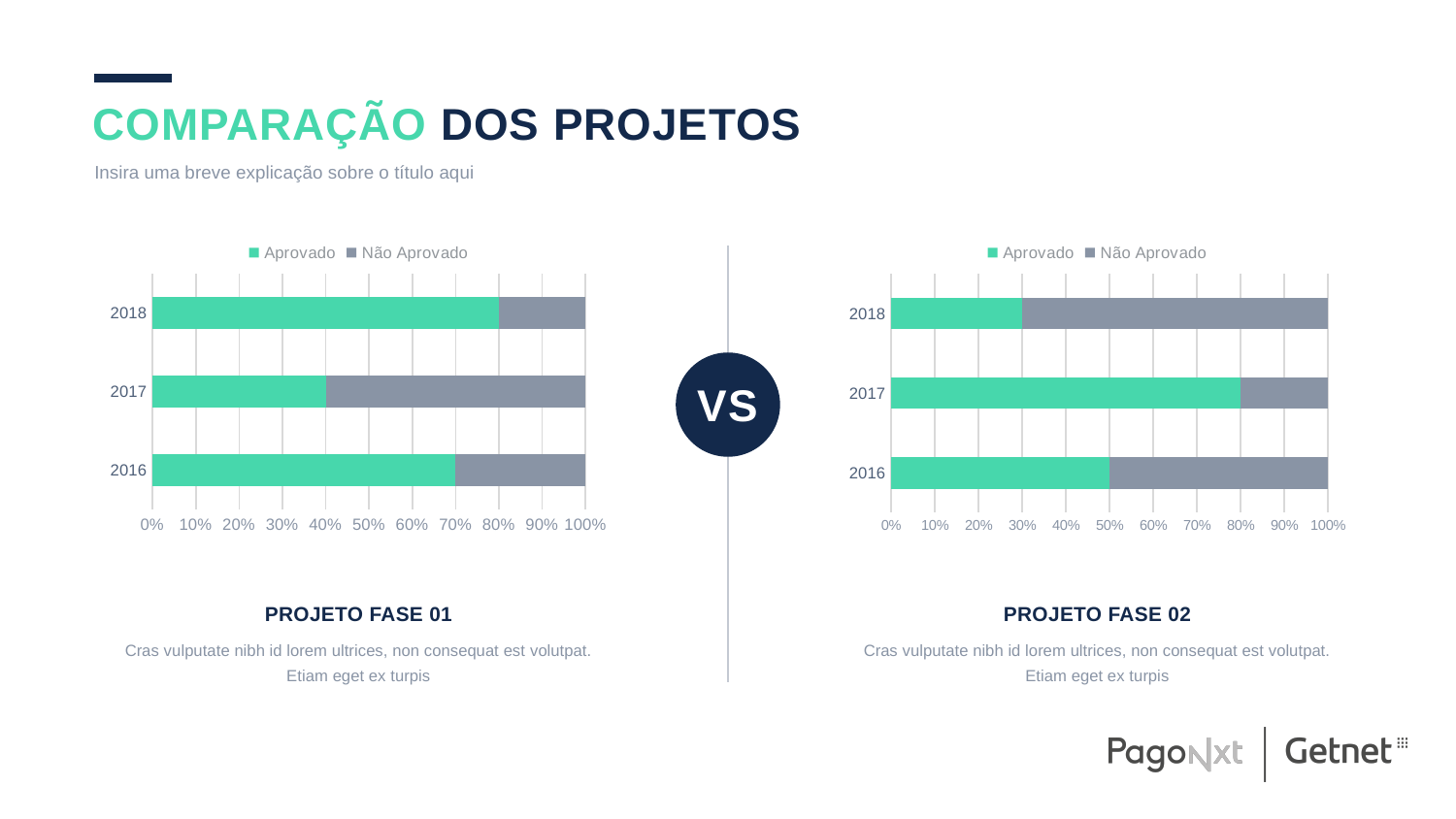

Comparação dos projetos
Insira uma breve explicação sobre o título aqui

### Chart

| Category | Aprovado | Não Aprovado |
|---|---|---|
| 2016 | 0.7 | 0.3 |
| 2017 | 0.4 | 0.6 |
| 2018 | 0.8 | 0.2 |

### Chart

| Category | Aprovado | Não Aprovado |
|---|---|---|
| 2016 | 0.5 | 0.5 |
| 2017 | 0.8 | 0.2 |
| 2018 | 0.3 | 0.7 |
VS
PROJETO FASE 01
PROJETO FASE 02
Cras vulputate nibh id lorem ultrices, non consequat est volutpat. Etiam eget ex turpis
Cras vulputate nibh id lorem ultrices, non consequat est volutpat. Etiam eget ex turpis